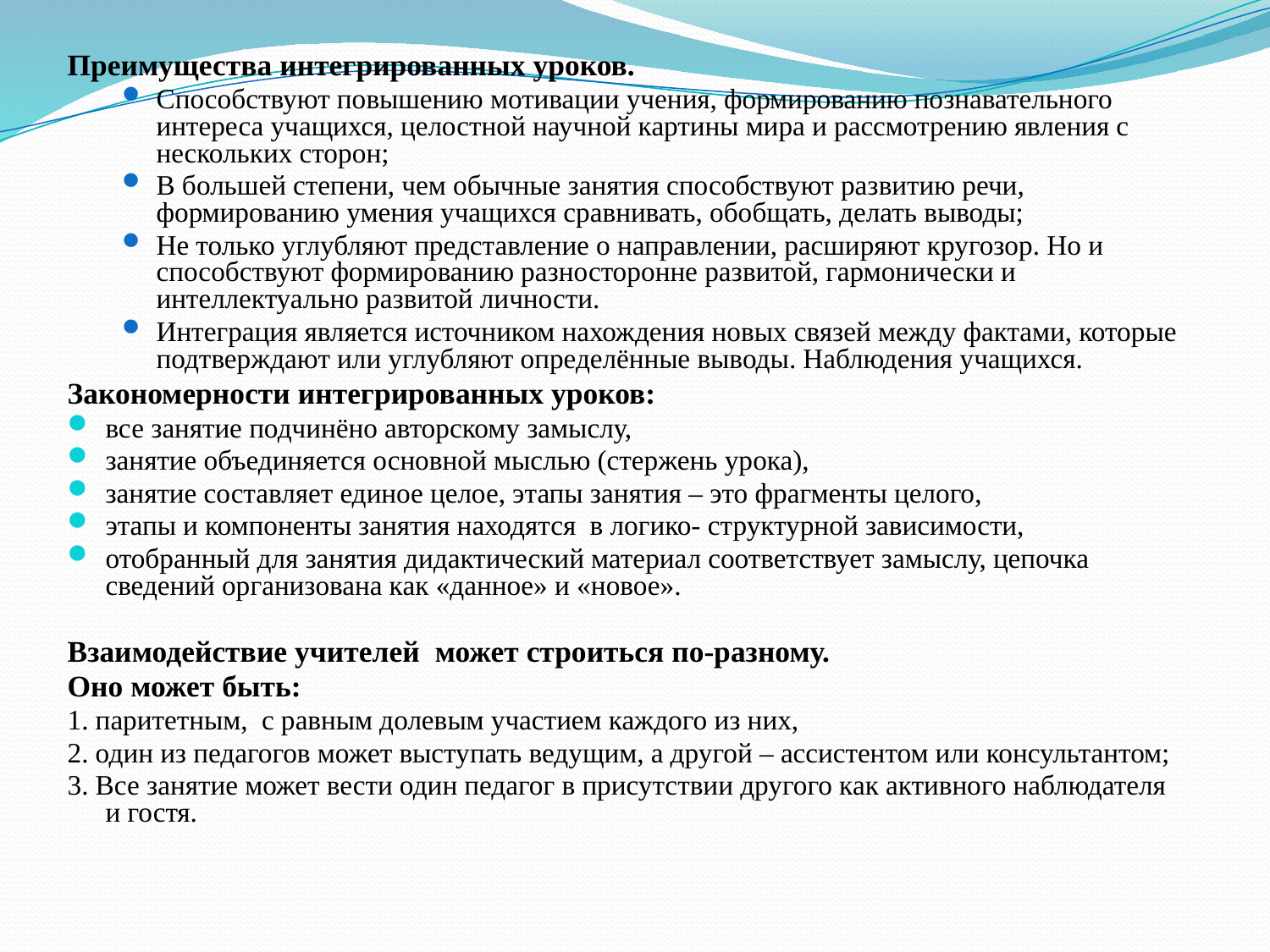

Преимущества интегрированных уроков.
Способствуют повышению мотивации учения, формированию познавательного интереса учащихся, целостной научной картины мира и рассмотрению явления с нескольких сторон;
В большей степени, чем обычные занятия способствуют развитию речи, формированию умения учащихся сравнивать, обобщать, делать выводы;
Не только углубляют представление о направлении, расширяют кругозор. Но и способствуют формированию разносторонне развитой, гармонически и интеллектуально развитой личности.
Интеграция является источником нахождения новых связей между фактами, которые подтверждают или углубляют определённые выводы. Наблюдения учащихся.
Закономерности интегрированных уроков:
все занятие подчинёно авторскому замыслу,
занятие объединяется основной мыслью (стержень урока),
занятие составляет единое целое, этапы занятия – это фрагменты целого,
этапы и компоненты занятия находятся  в логико- структурной зависимости,
отобранный для занятия дидактический материал соответствует замыслу, цепочка сведений организована как «данное» и «новое».

Взаимодействие учителей  может строиться по-разному.
Оно может быть:
1. паритетным,  с равным долевым участием каждого из них,
2. один из педагогов может выступать ведущим, а другой – ассистентом или консультантом;
3. Все занятие может вести один педагог в присутствии другого как активного наблюдателя и гостя.